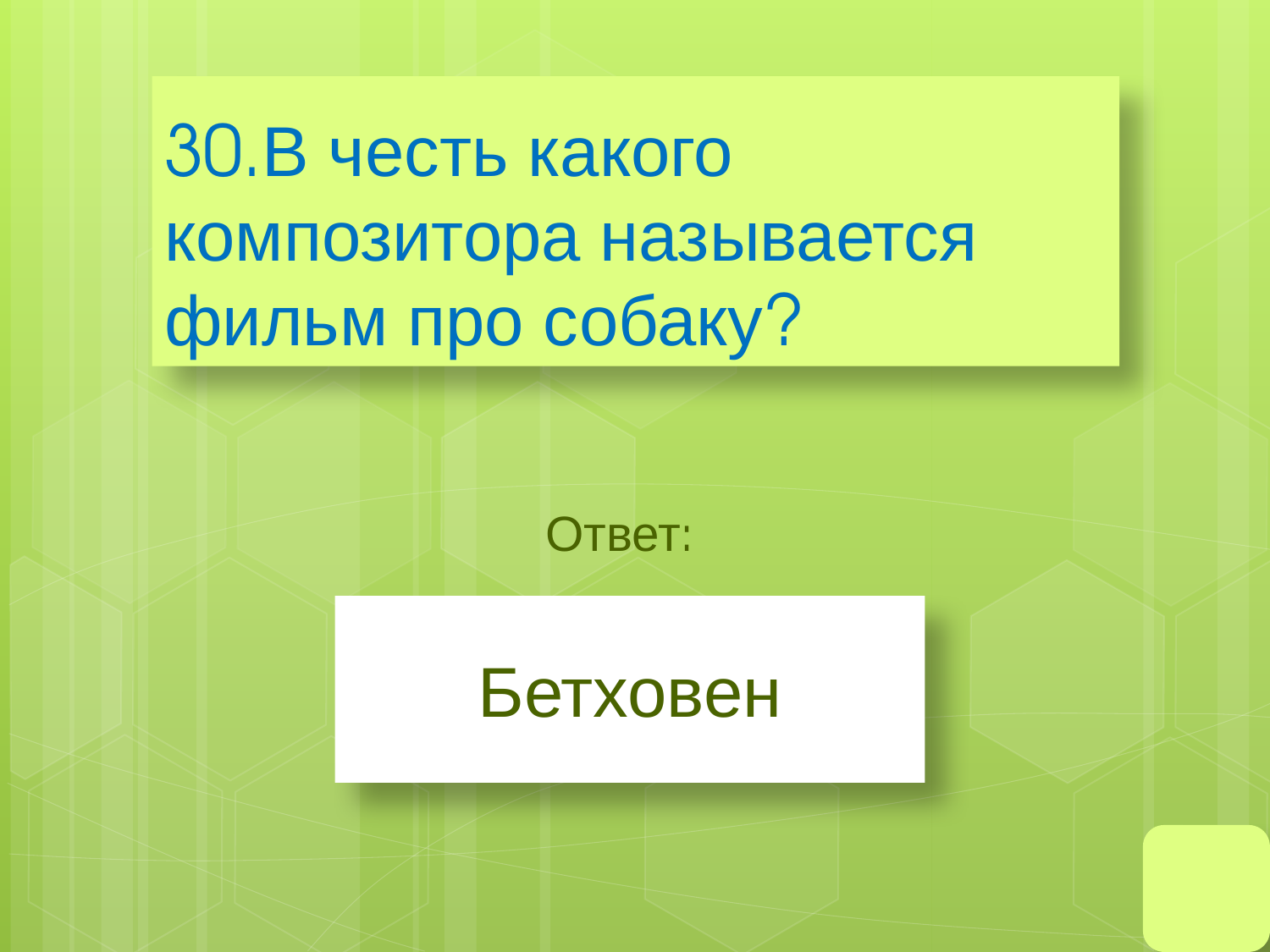

# 30.В честь какого композитора называется фильм про собаку?
Ответ:
Бетховен